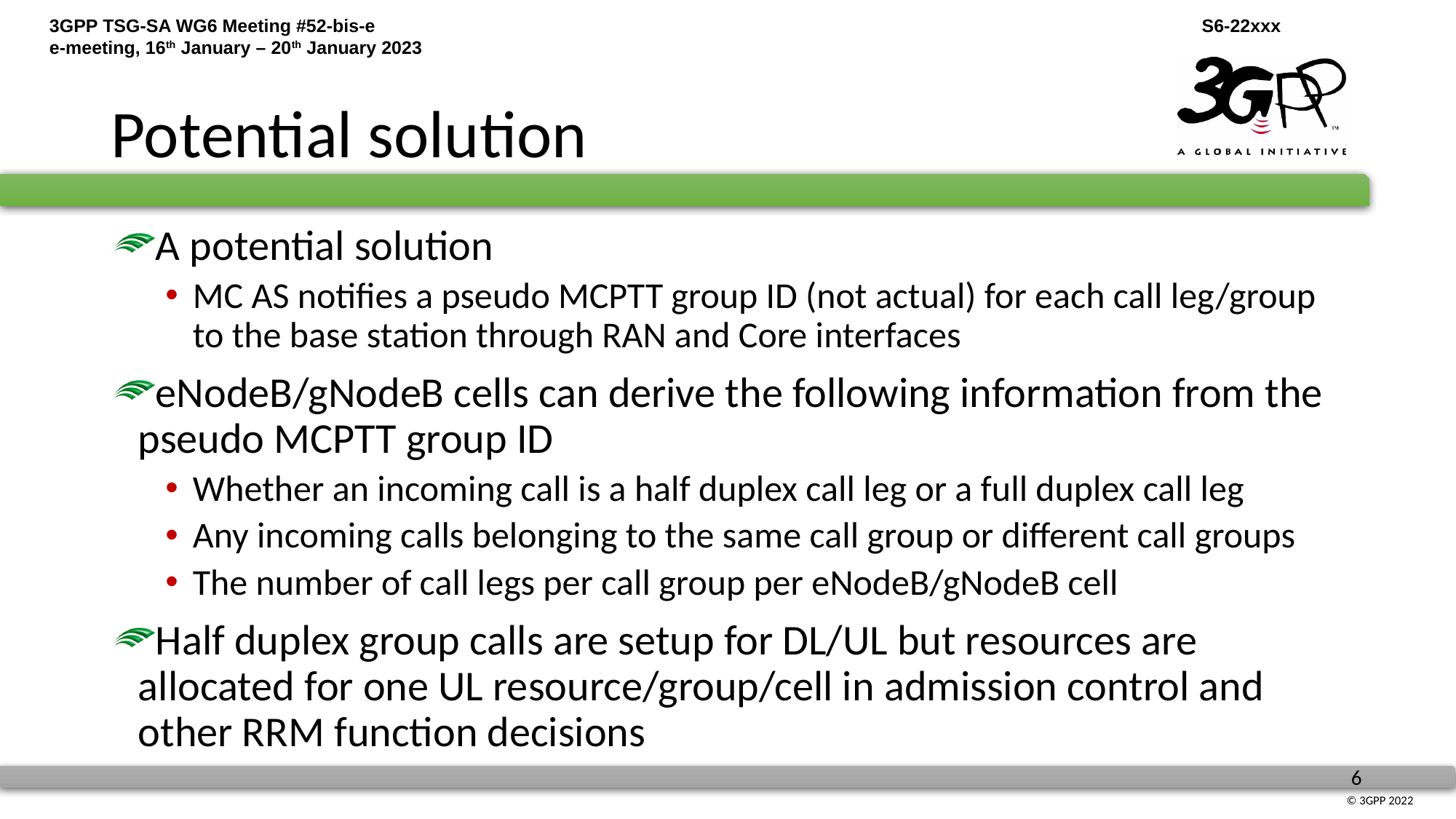

# Potential solution
A potential solution
MC AS notifies a pseudo MCPTT group ID (not actual) for each call leg/group to the base station through RAN and Core interfaces
eNodeB/gNodeB cells can derive the following information from the pseudo MCPTT group ID
Whether an incoming call is a half duplex call leg or a full duplex call leg
Any incoming calls belonging to the same call group or different call groups
The number of call legs per call group per eNodeB/gNodeB cell
Half duplex group calls are setup for DL/UL but resources are allocated for one UL resource/group/cell in admission control and other RRM function decisions